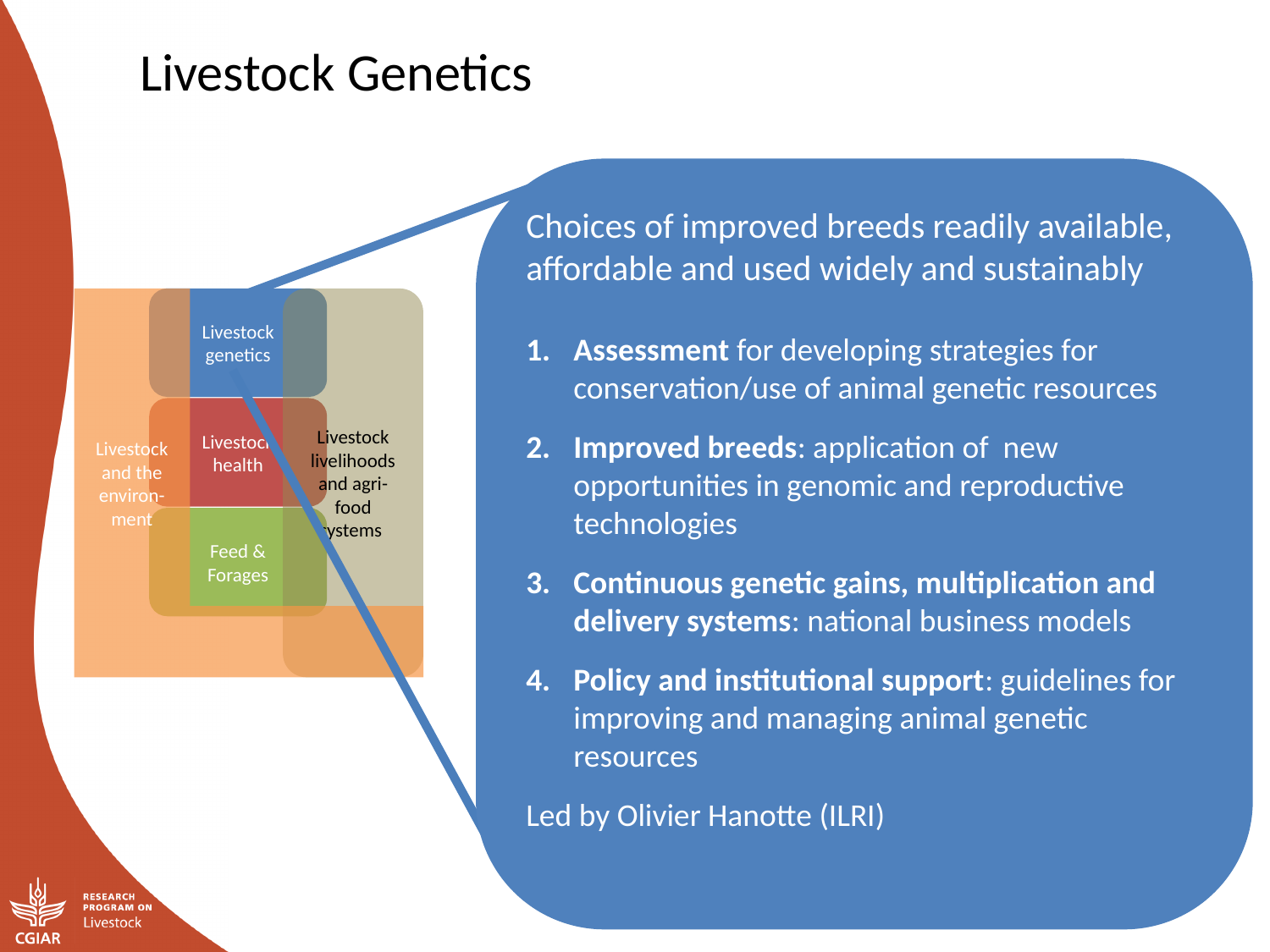

Livestock Genetics
Choices of improved breeds readily available, affordable and used widely and sustainably

Assessment for developing strategies for conservation/use of animal genetic resources
Improved breeds: application of  new opportunities in genomic and reproductive technologies
Continuous genetic gains, multiplication and delivery systems: national business models
Policy and institutional support: guidelines for improving and managing animal genetic resources
Led by Olivier Hanotte (ILRI)

Livestock and the environ-ment
Livestock
genetics
Livestock livelihoods and agri-food systems
Livestock
health
Feed &
Forages